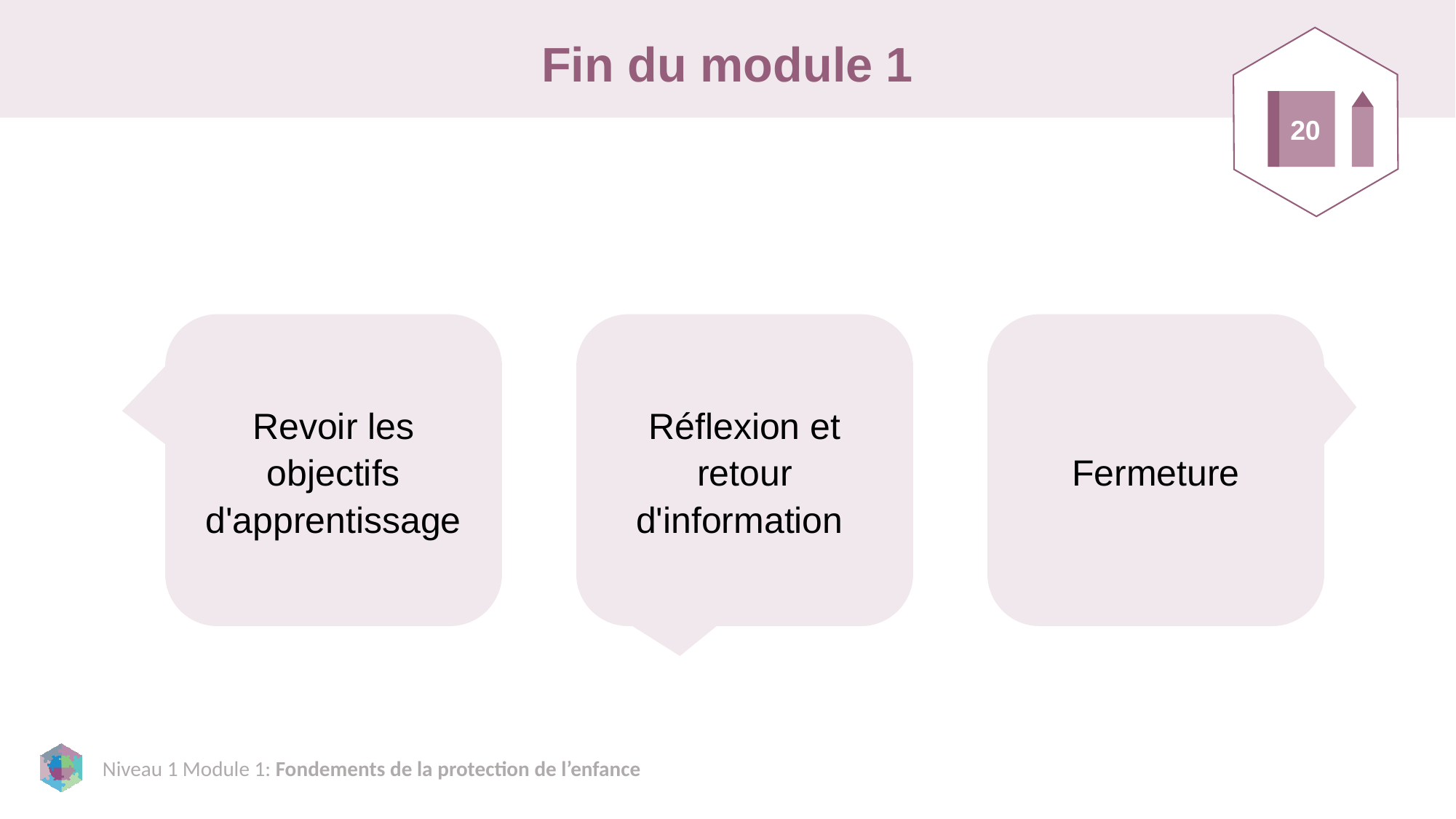

# Fin du module 1

20

Revoir les objectifs d'apprentissage
Réflexion et retour d'information
Fermeture